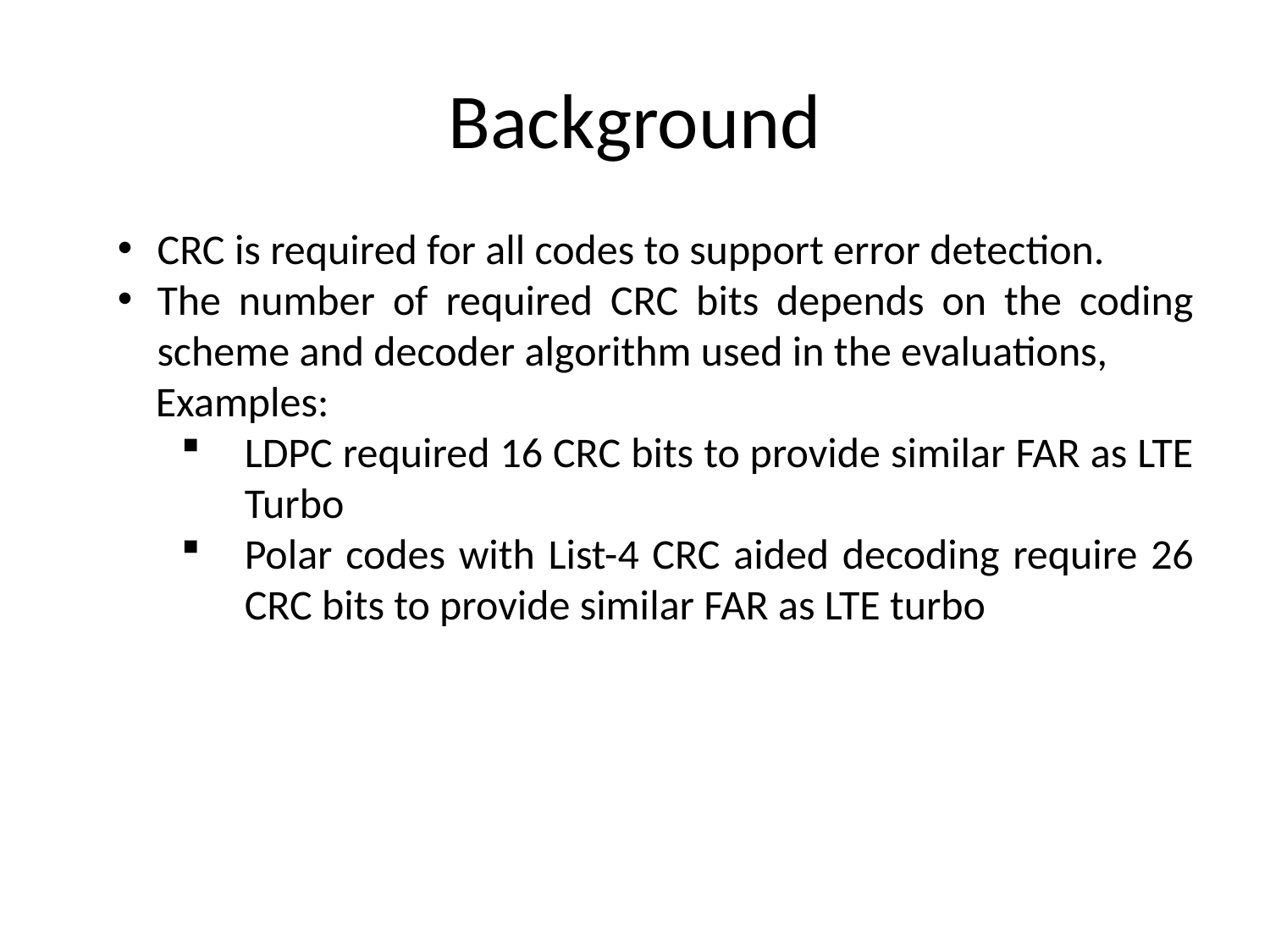

# Background
CRC is required for all codes to support error detection.
The number of required CRC bits depends on the coding scheme and decoder algorithm used in the evaluations,
    Examples:
LDPC required 16 CRC bits to provide similar FAR as LTE Turbo
Polar codes with List-4 CRC aided decoding require 26 CRC bits to provide similar FAR as LTE turbo